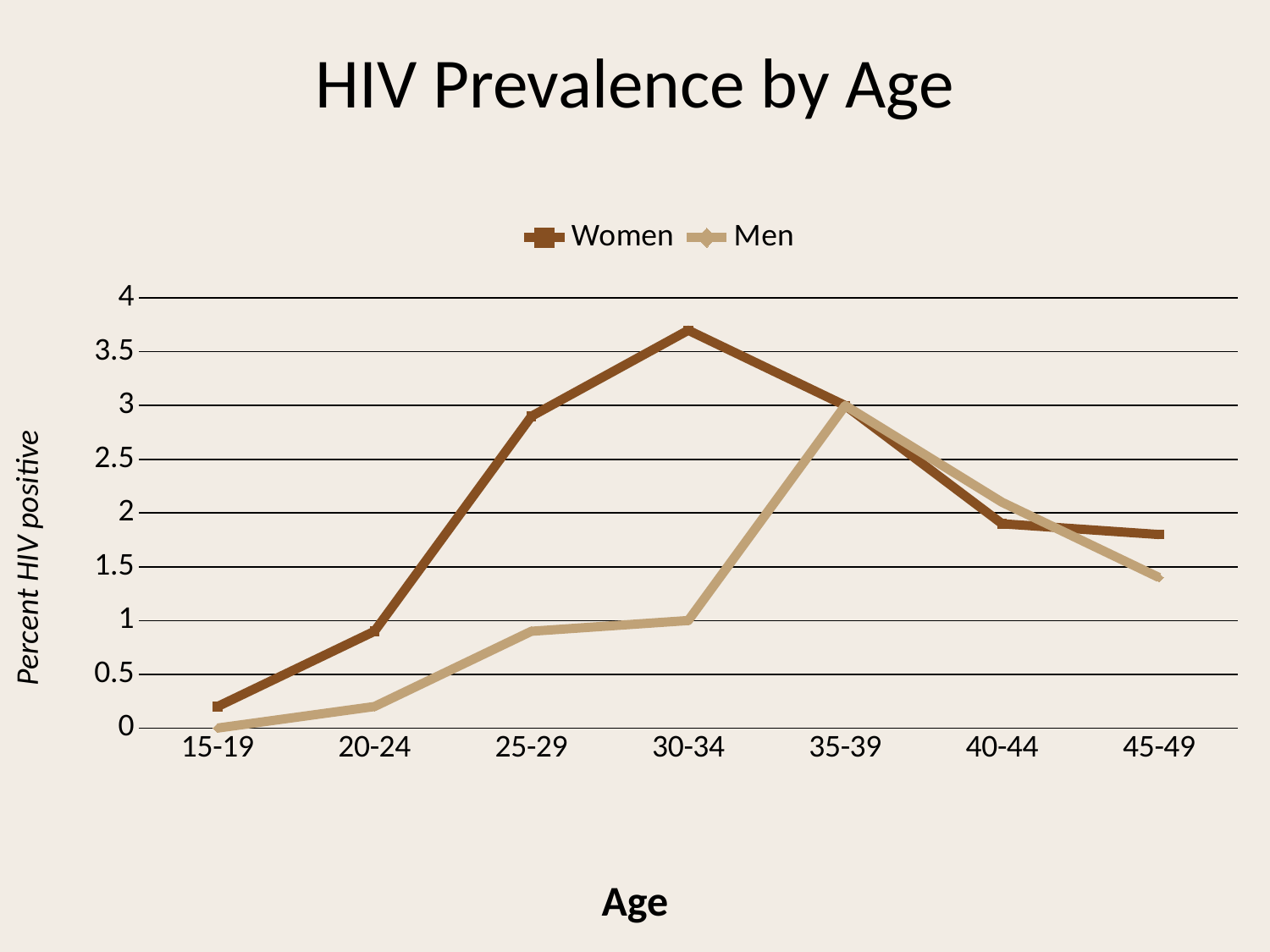

# HIV Prevalence by Age

### Chart

| Category | Women | Men |
|---|---|---|
| 15-19 | 0.2 | 0.0 |
| 20-24 | 0.9 | 0.2 |
| 25-29 | 2.9 | 0.9 |
| 30-34 | 3.7 | 1.0 |
| 35-39 | 3.0 | 3.0 |
| 40-44 | 1.9000000000000001 | 2.1 |
| 45-49 | 1.8 | 1.4 |
Percent HIV positive
Age